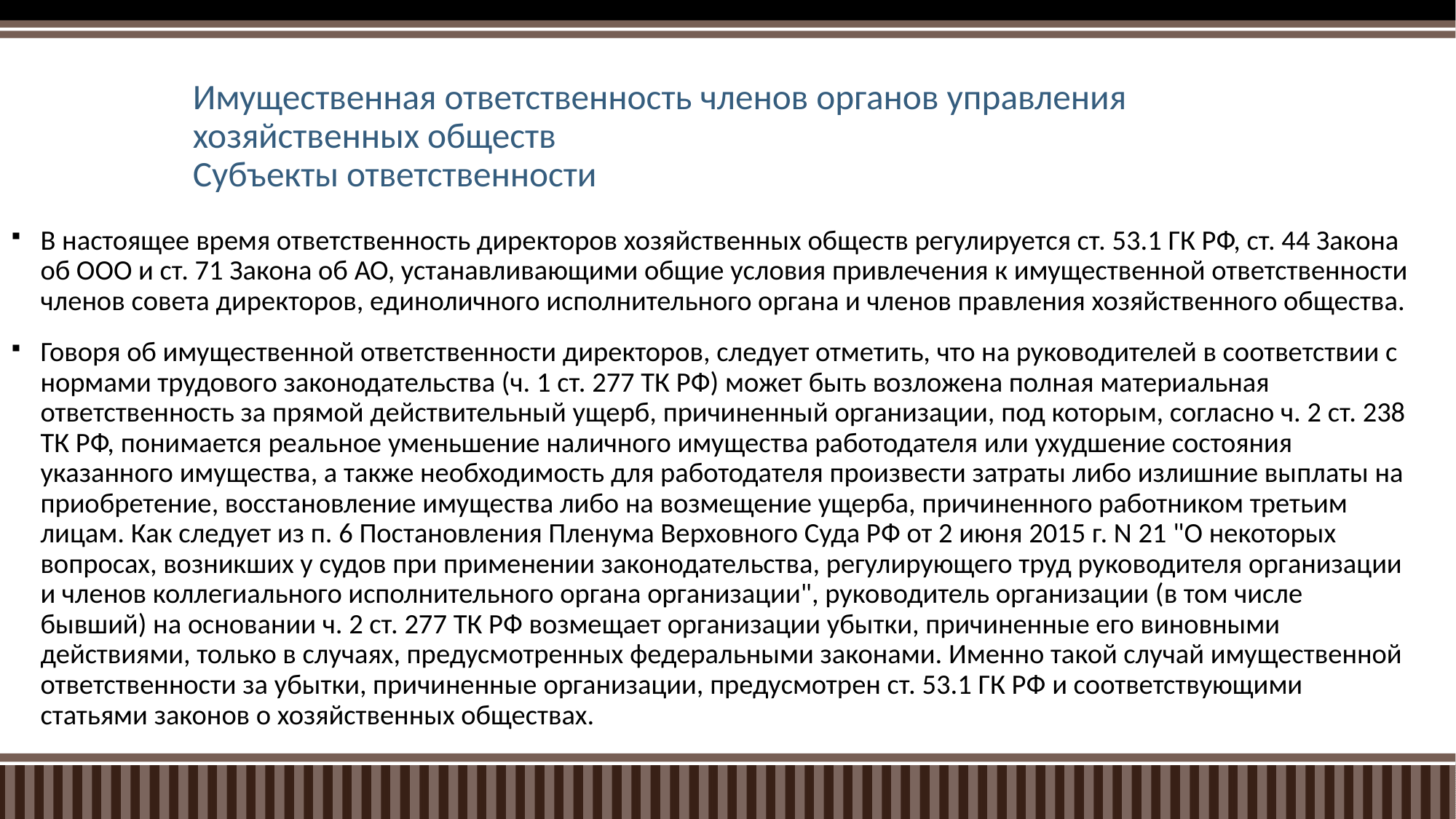

# Имущественная ответственность членов органов управления хозяйственных обществ Субъекты ответственности
В настоящее время ответственность директоров хозяйственных обществ регулируется ст. 53.1 ГК РФ, ст. 44 Закона об ООО и ст. 71 Закона об АО, устанавливающими общие условия привлечения к имущественной ответственности членов совета директоров, единоличного исполнительного органа и членов правления хозяйственного общества.
Говоря об имущественной ответственности директоров, следует отметить, что на руководителей в соответствии с нормами трудового законодательства (ч. 1 ст. 277 ТК РФ) может быть возложена полная материальная ответственность за прямой действительный ущерб, причиненный организации, под которым, согласно ч. 2 ст. 238 ТК РФ, понимается реальное уменьшение наличного имущества работодателя или ухудшение состояния указанного имущества, а также необходимость для работодателя произвести затраты либо излишние выплаты на приобретение, восстановление имущества либо на возмещение ущерба, причиненного работником третьим лицам. Как следует из п. 6 Постановления Пленума Верховного Суда РФ от 2 июня 2015 г. N 21 "О некоторых вопросах, возникших у судов при применении законодательства, регулирующего труд руководителя организации и членов коллегиального исполнительного органа организации", руководитель организации (в том числе бывший) на основании ч. 2 ст. 277 ТК РФ возмещает организации убытки, причиненные его виновными действиями, только в случаях, предусмотренных федеральными законами. Именно такой случай имущественной ответственности за убытки, причиненные организации, предусмотрен ст. 53.1 ГК РФ и соответствующими статьями законов о хозяйственных обществах.